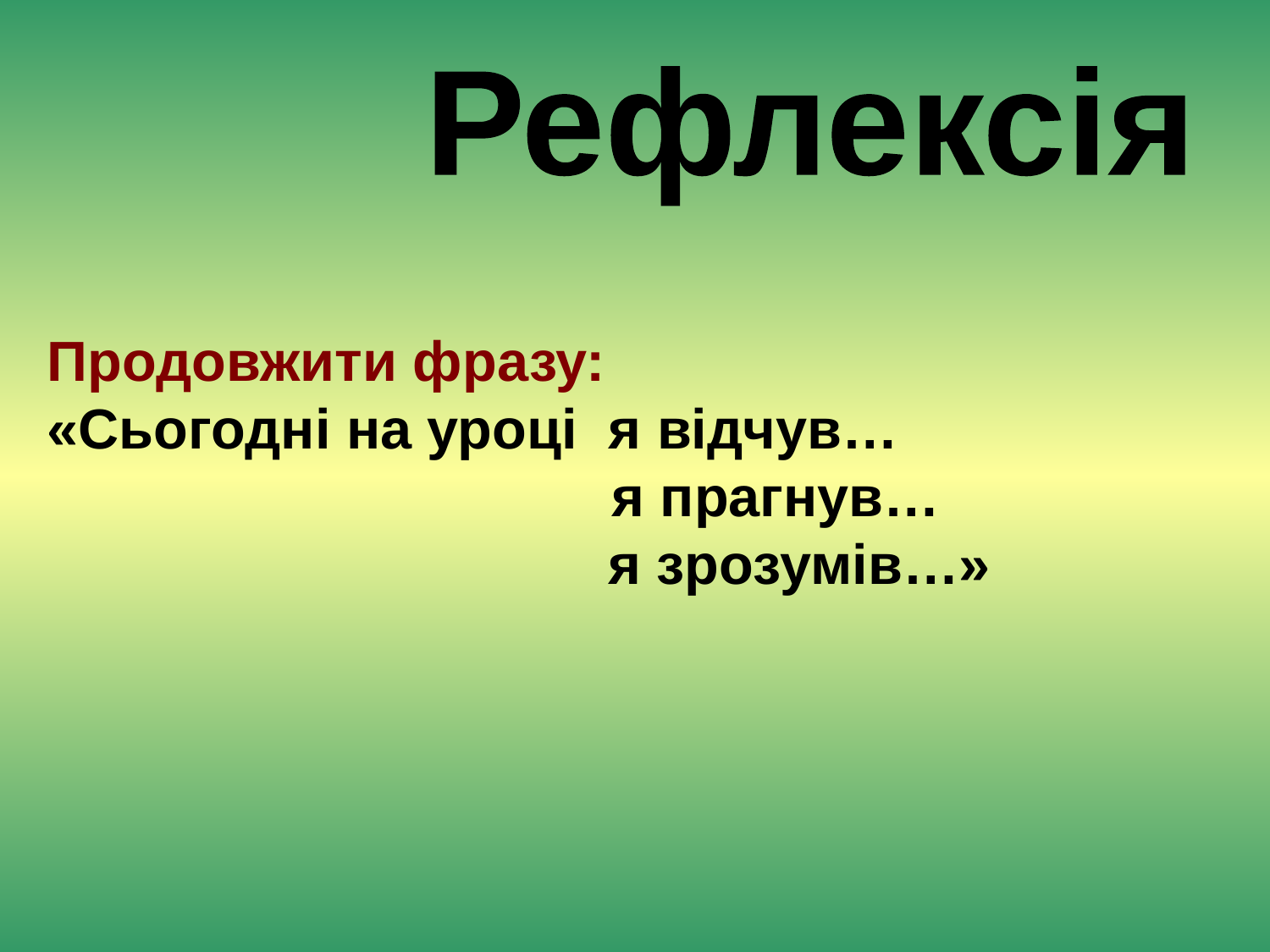

Рефлексія
Продовжити фразу:
«Сьогодні на уроці  я відчув…
                  я прагнув…
                     я зрозумів…»